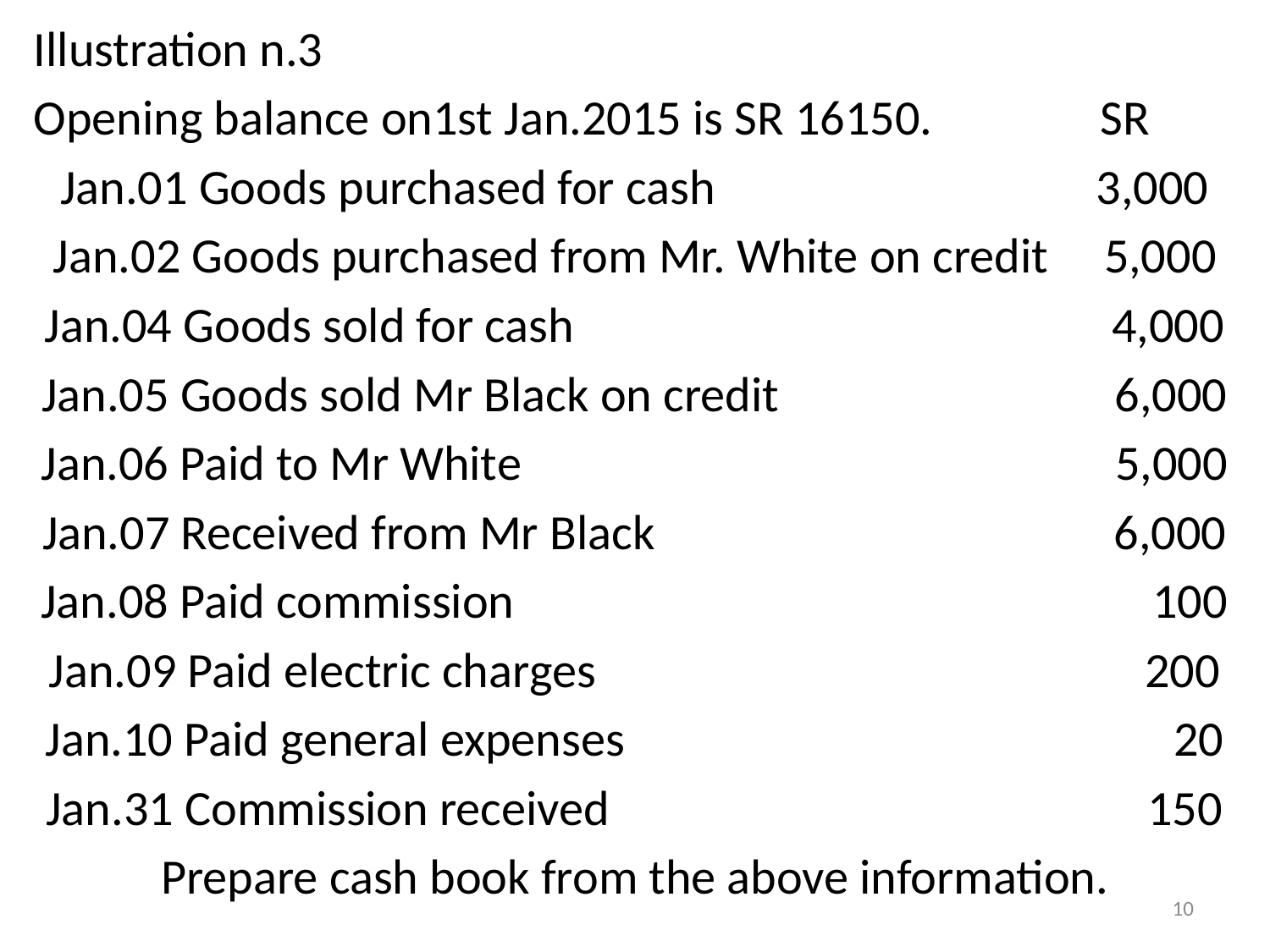

Illustration n.3
Opening balance on1st Jan.2015 is SR 16150.               SR
Jan.01 Goods purchased for cash                                  3,000
Jan.02 Goods purchased from Mr. White on credit     5,000
Jan.04 Goods sold for cash                                                4,000
Jan.05 Goods sold Mr Black on credit                              6,000
Jan.06 Paid to Mr White                                                     5,000
Jan.07 Received from Mr Black                                         6,000
Jan.08 Paid commission                                                         100
Jan.09 Paid electric charges                                                 200
Jan.10 Paid general expenses                                                 20
Jan.31 Commission received                                                150
Prepare cash book from the above information.

10